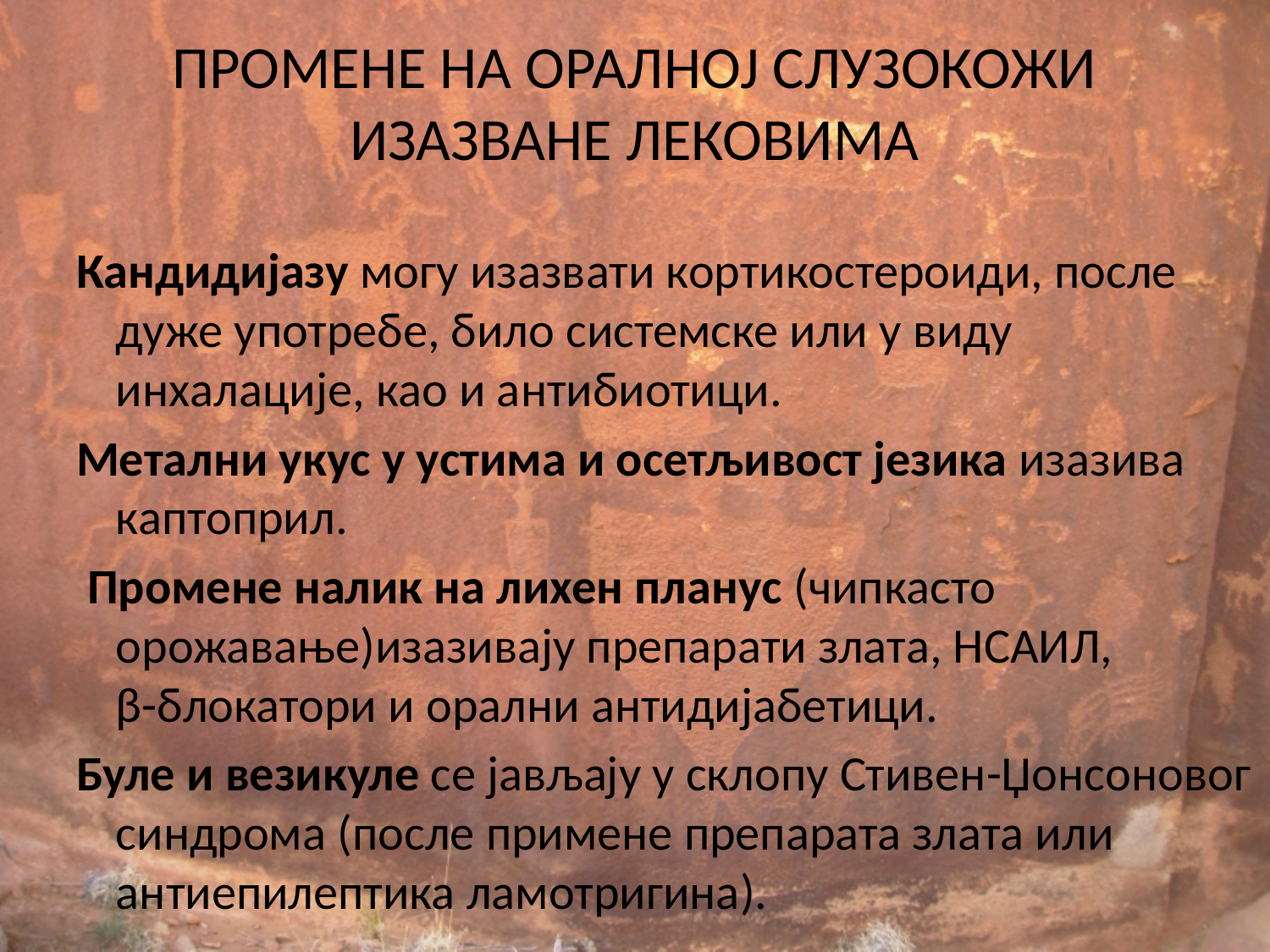

# ПРОМЕНЕ НА ОРАЛНОЈ СЛУЗОКОЖИ ИЗАЗВАНЕ ЛЕКОВИМА
Кандидијазу могу изазвати кортикостероиди, после дуже употребе, било системске или у виду инхалације, као и антибиотици.
Метални укус у устима и осетљивост језика изазива каптоприл.
 Промене налик на лихен планус (чипкасто орожавање)изазивају препарати злата, НСАИЛ,            β-блокатори и орални антидијабетици.
Буле и везикуле се јављају у склопу Стивен-Џонсоновог синдрома (после примене препарата злата или антиепилептика ламотригина).